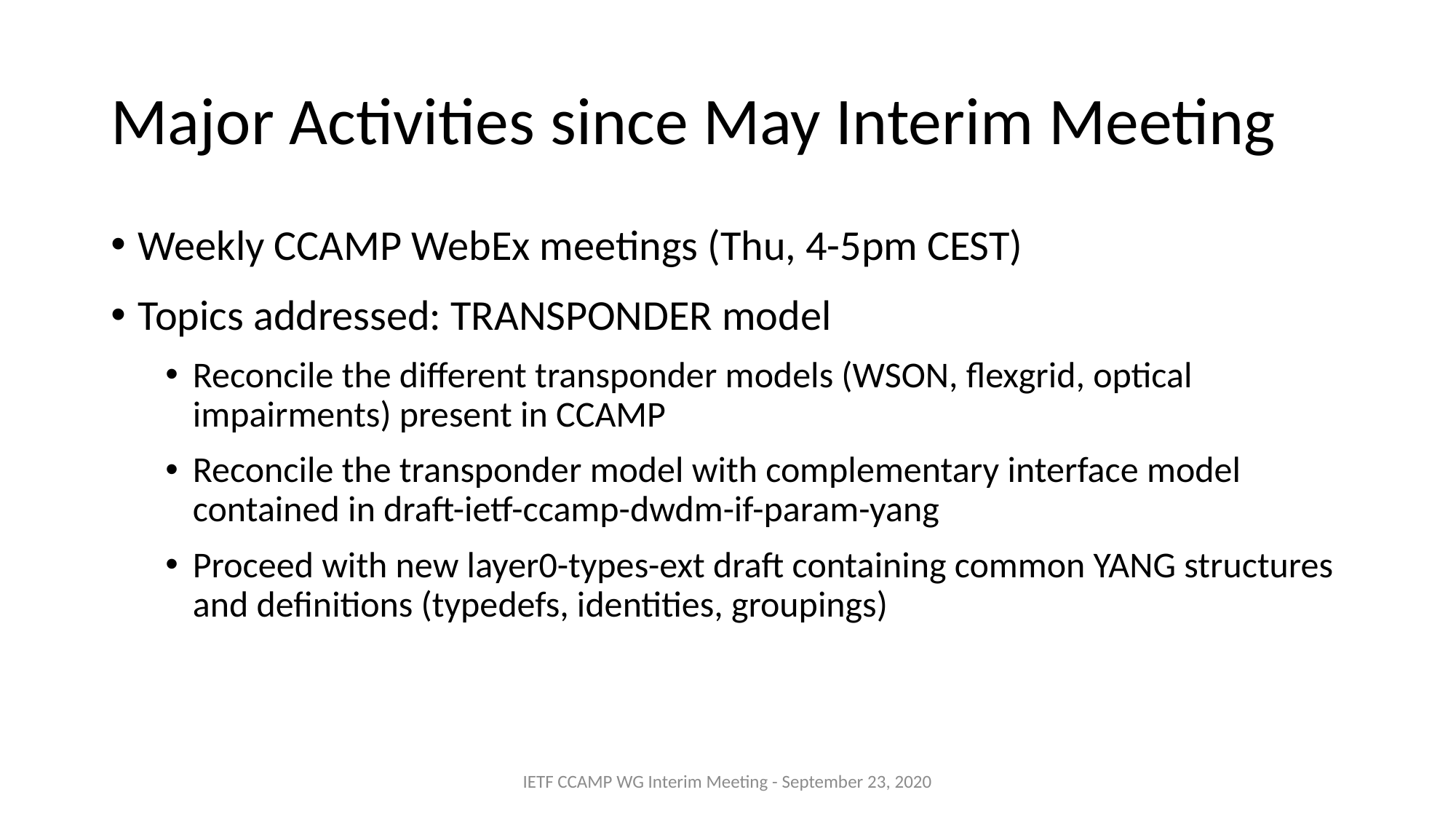

# Major Activities since May Interim Meeting
Weekly CCAMP WebEx meetings (Thu, 4-5pm CEST)
Topics addressed: TRANSPONDER model
Reconcile the different transponder models (WSON, flexgrid, optical impairments) present in CCAMP
Reconcile the transponder model with complementary interface model contained in draft-ietf-ccamp-dwdm-if-param-yang
Proceed with new layer0-types-ext draft containing common YANG structures and definitions (typedefs, identities, groupings)

IETF CCAMP WG Interim Meeting - September 23, 2020